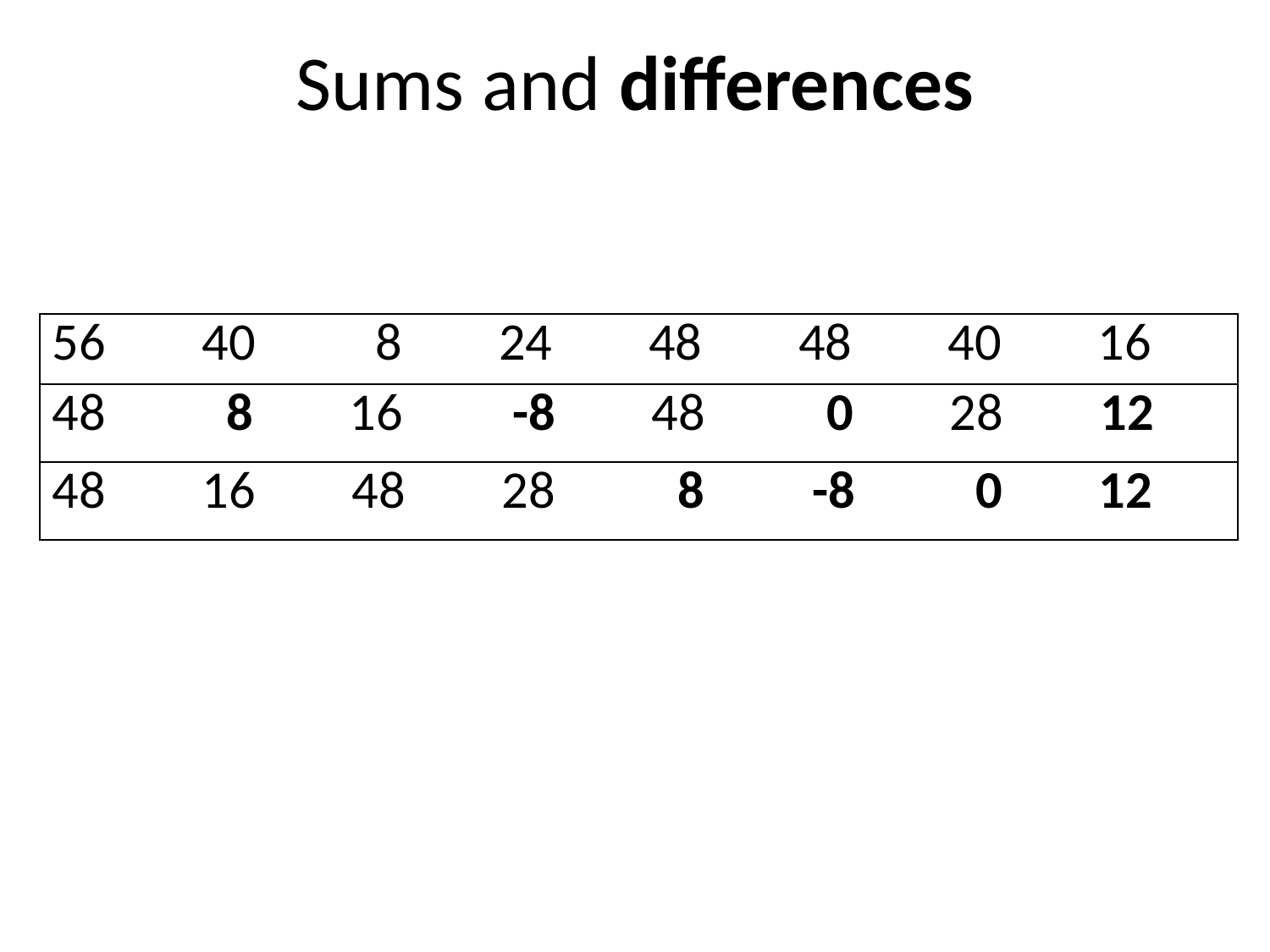

# Sums and differences
| 56 40 8 24 48 48 40 16 |
| --- |
| 48 8 16 -8 48 0 28 12 |
| 48 16 48 28 8 -8 0 12 |